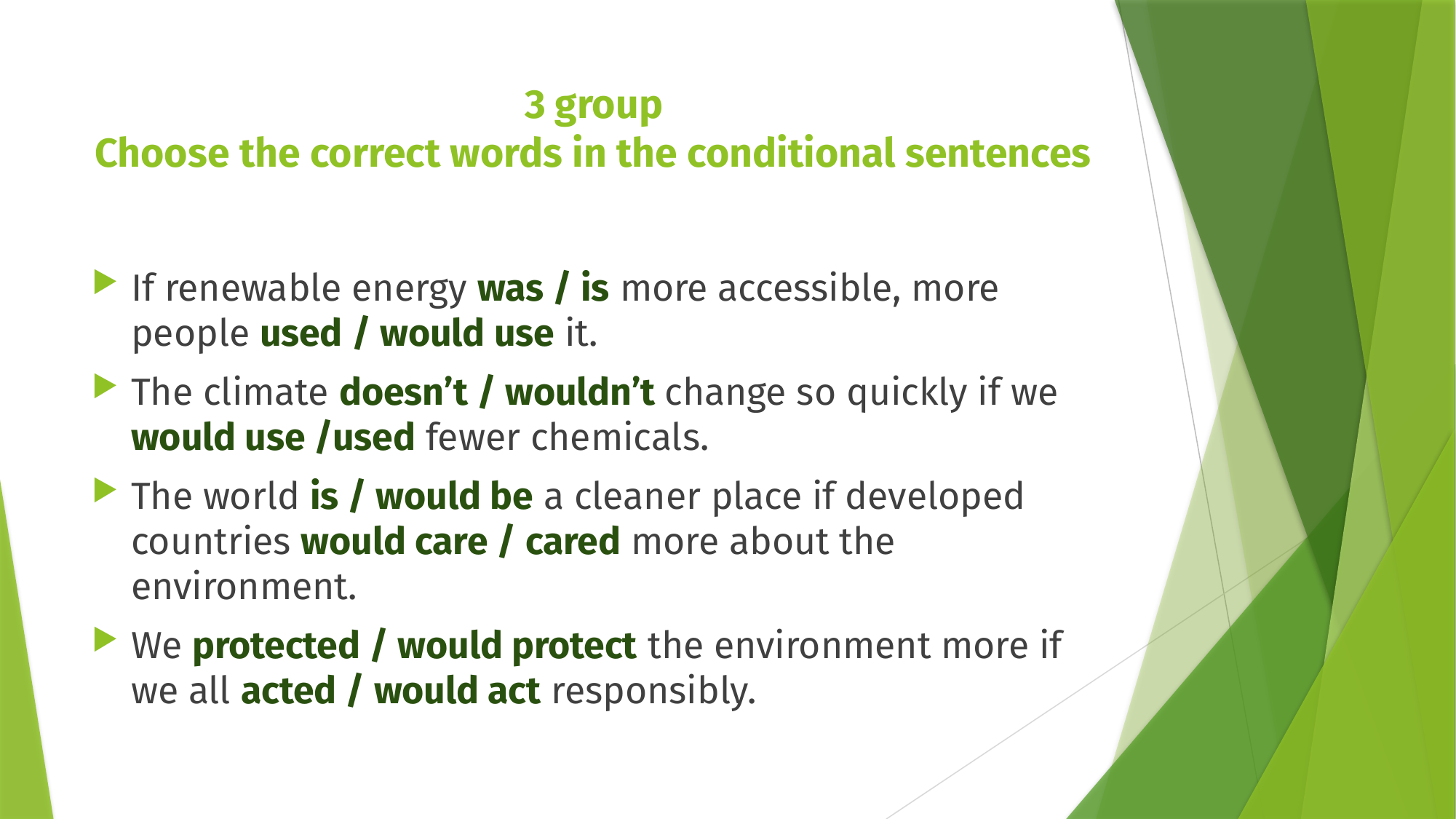

# 3 group Choose the correct words in the conditional sentences
If renewable energy was / is more accessible, more people used / would use it.
The climate doesn’t / wouldn’t change so quickly if we would use /used fewer chemicals.
The world is / would be a cleaner place if developed countries would care / cared more about the environment.
We protected / would protect the environment more if we all acted / would act responsibly.